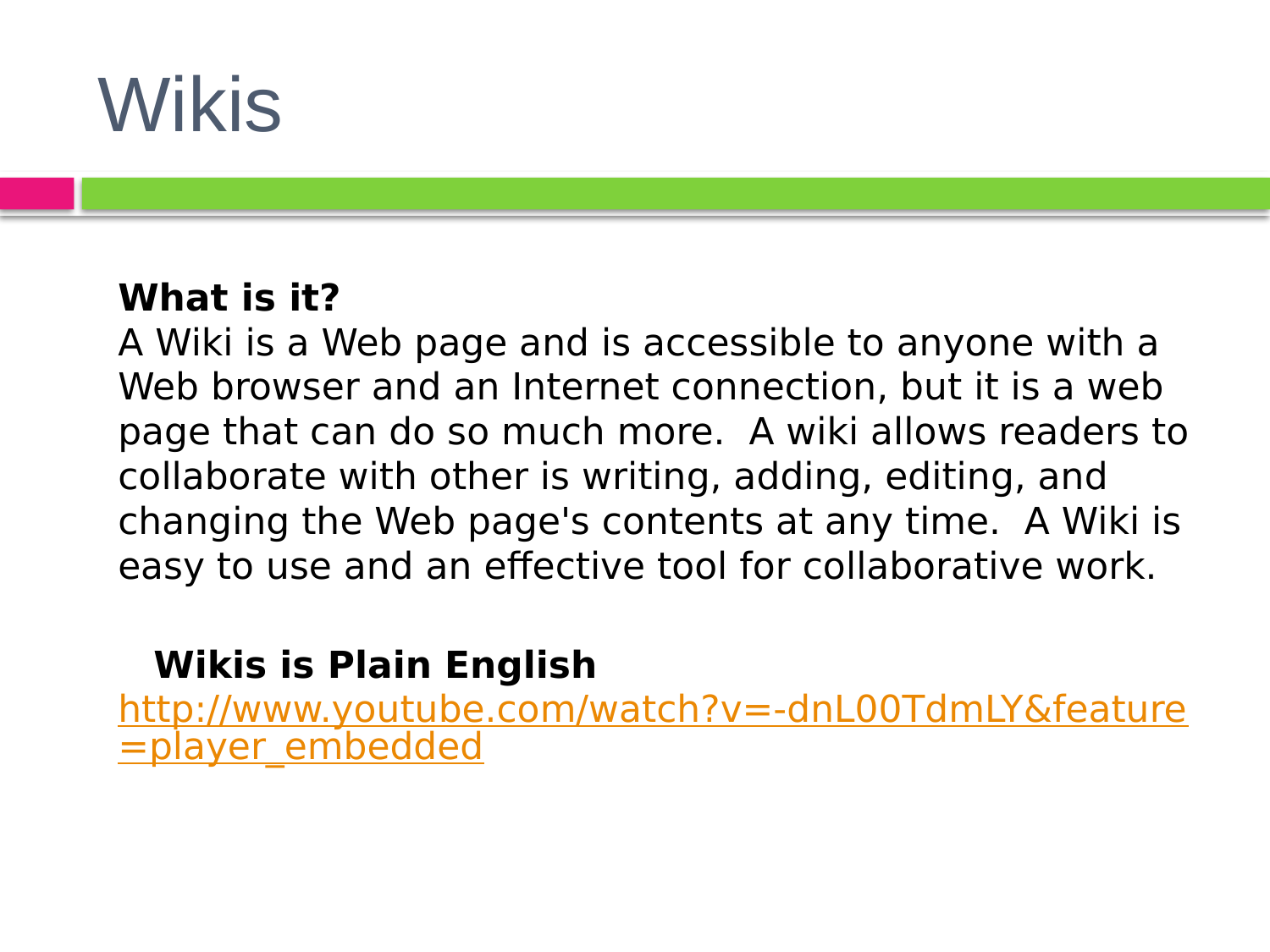

# Wikis
What is it?
A Wiki is a Web page and is accessible to anyone with a Web browser and an Internet connection, but it is a web page that can do so much more.  A wiki allows readers to collaborate with other is writing, adding, editing, and changing the Web page's contents at any time.  A Wiki is easy to use and an effective tool for collaborative work.
      Wikis is Plain English  http://www.youtube.com/watch?v=-dnL00TdmLY&feature=player_embedded